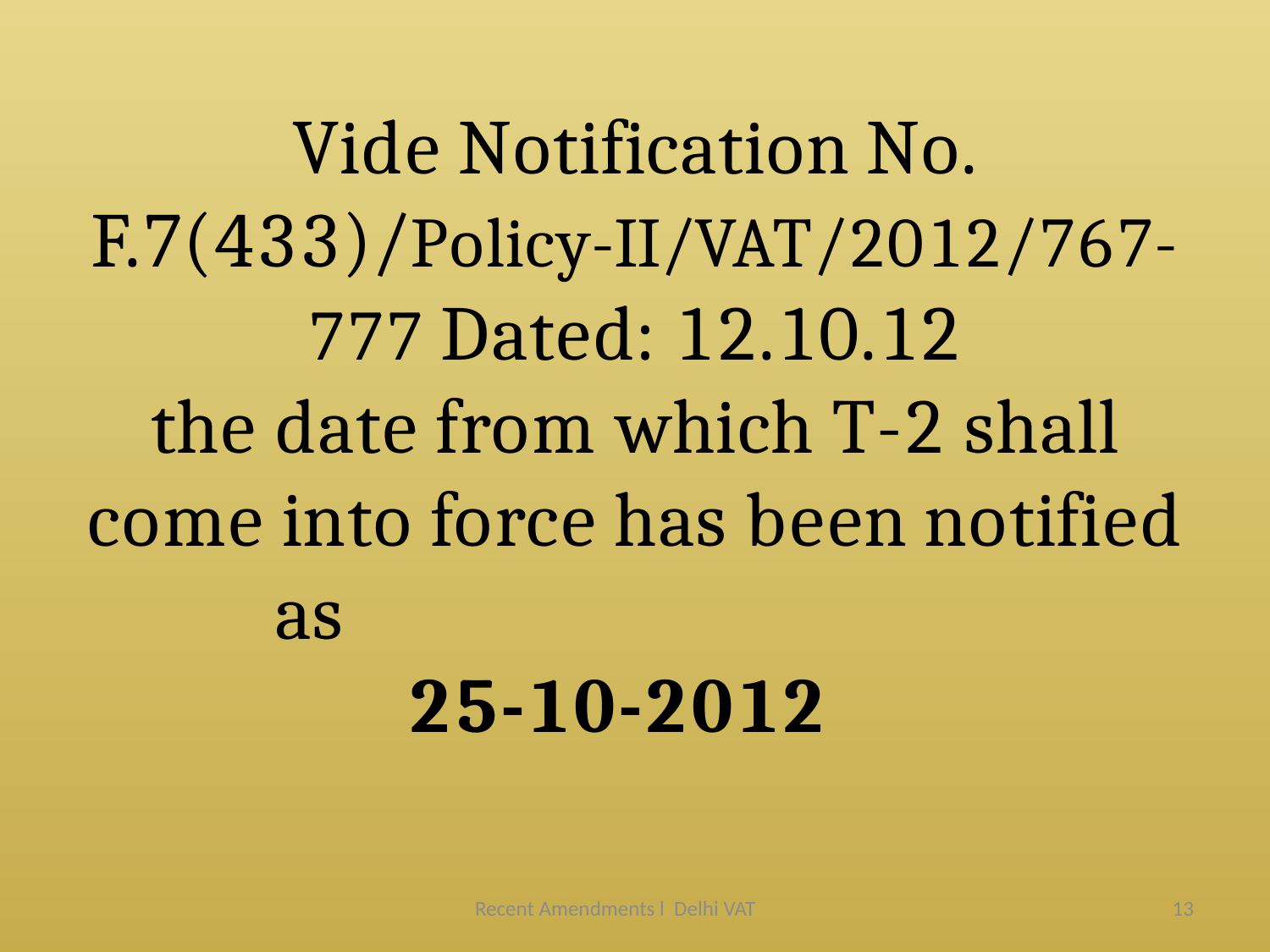

# Vide Notification No. F.7(433)/Policy-II/VAT/2012/767-777 Dated: 12.10.12 the date from which T-2 shall come into force has been notified as 25-10-2012
Recent Amendments l  Delhi VAT
13